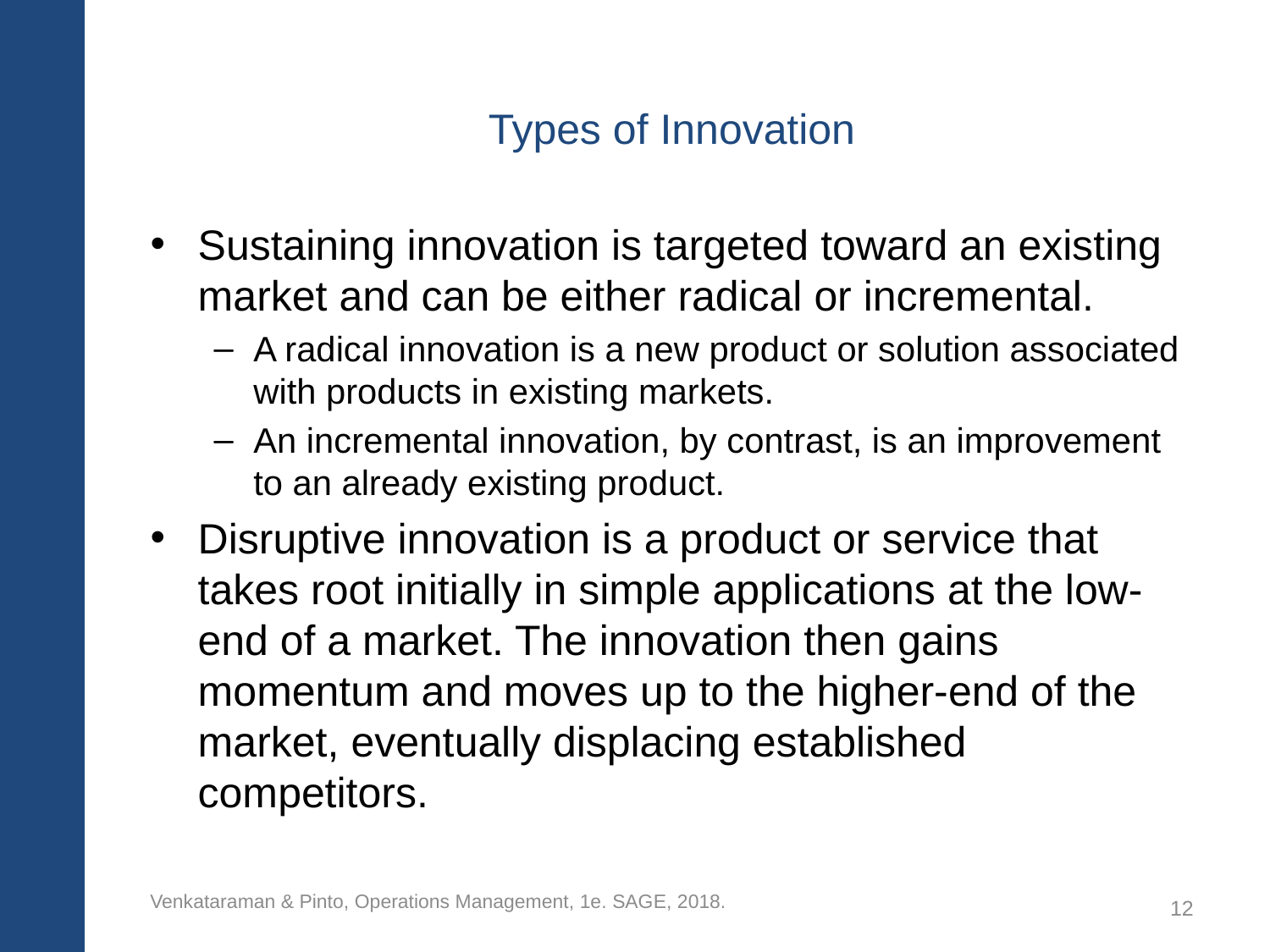

# Types of Innovation
Sustaining innovation is targeted toward an existing market and can be either radical or incremental.
A radical innovation is a new product or solution associated with products in existing markets.
An incremental innovation, by contrast, is an improvement to an already existing product.
Disruptive innovation is a product or service that takes root initially in simple applications at the low-end of a market. The innovation then gains momentum and moves up to the higher-end of the market, eventually displacing established competitors.
Venkataraman & Pinto, Operations Management, 1e. SAGE, 2018.
12